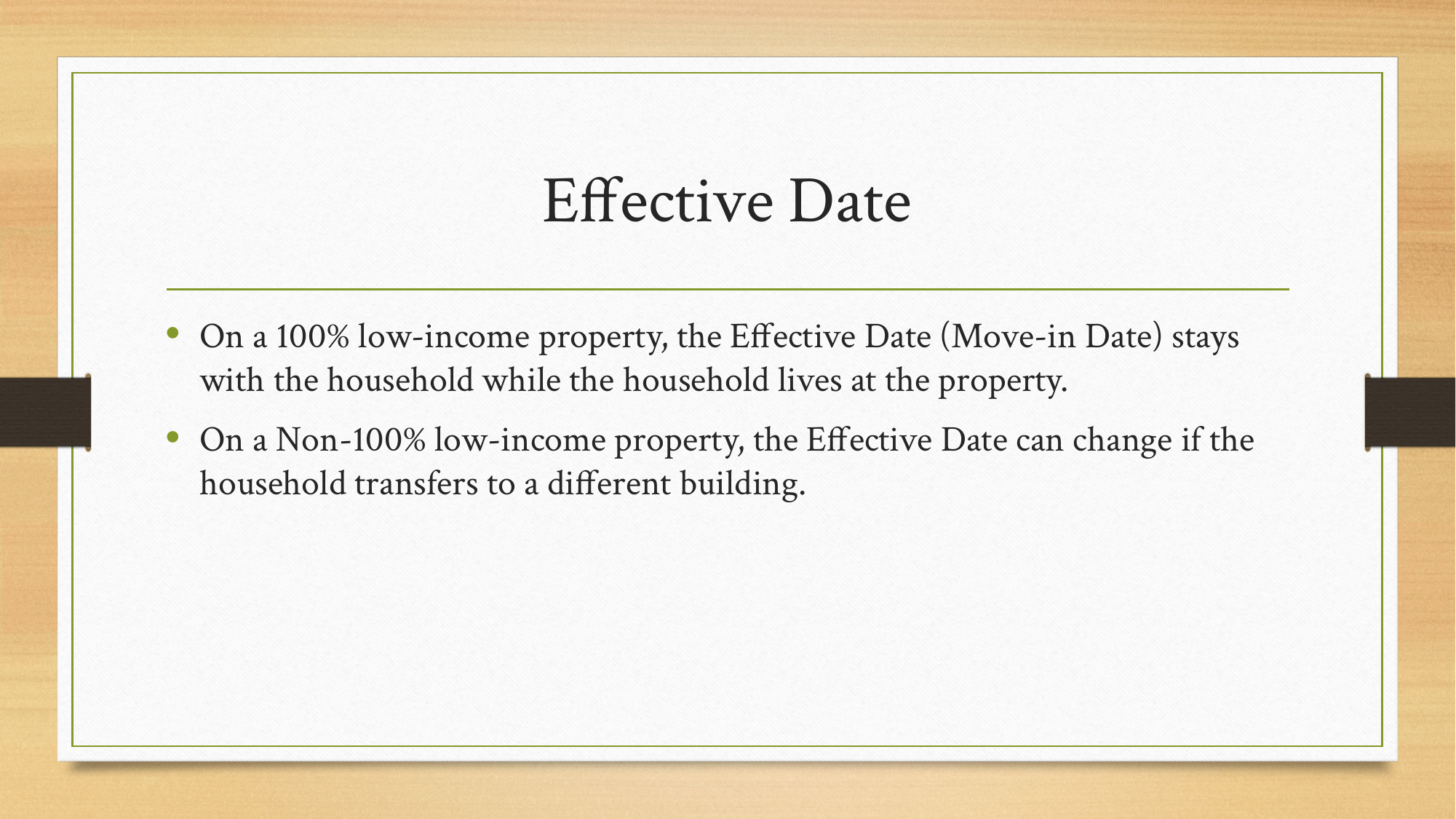

# Effective Date
On a 100% low-income property, the Effective Date (Move-in Date) stays with the household while the household lives at the property.
On a Non-100% low-income property, the Effective Date can change if the household transfers to a different building.